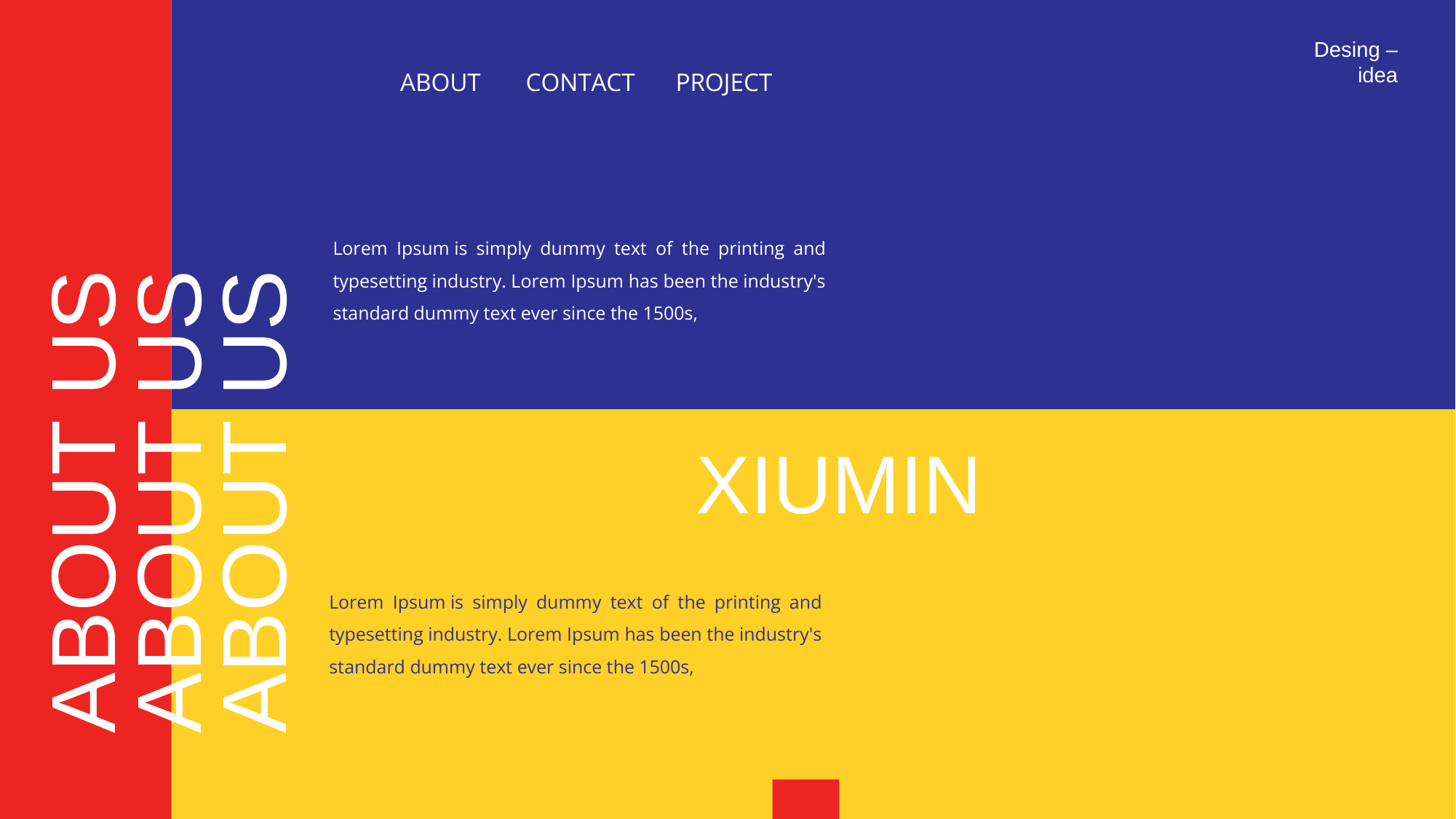

Desing –
idea
ABOUT
CONTACT
PROJECT

Lorem Ipsum is simply dummy text of the printing and typesetting industry. Lorem Ipsum has been the industry's standard dummy text ever since the 1500s,

XIUMIN
ABOUT US
ABOUT US
ABOUT US
Lorem Ipsum is simply dummy text of the printing and typesetting industry. Lorem Ipsum has been the industry's standard dummy text ever since the 1500s,